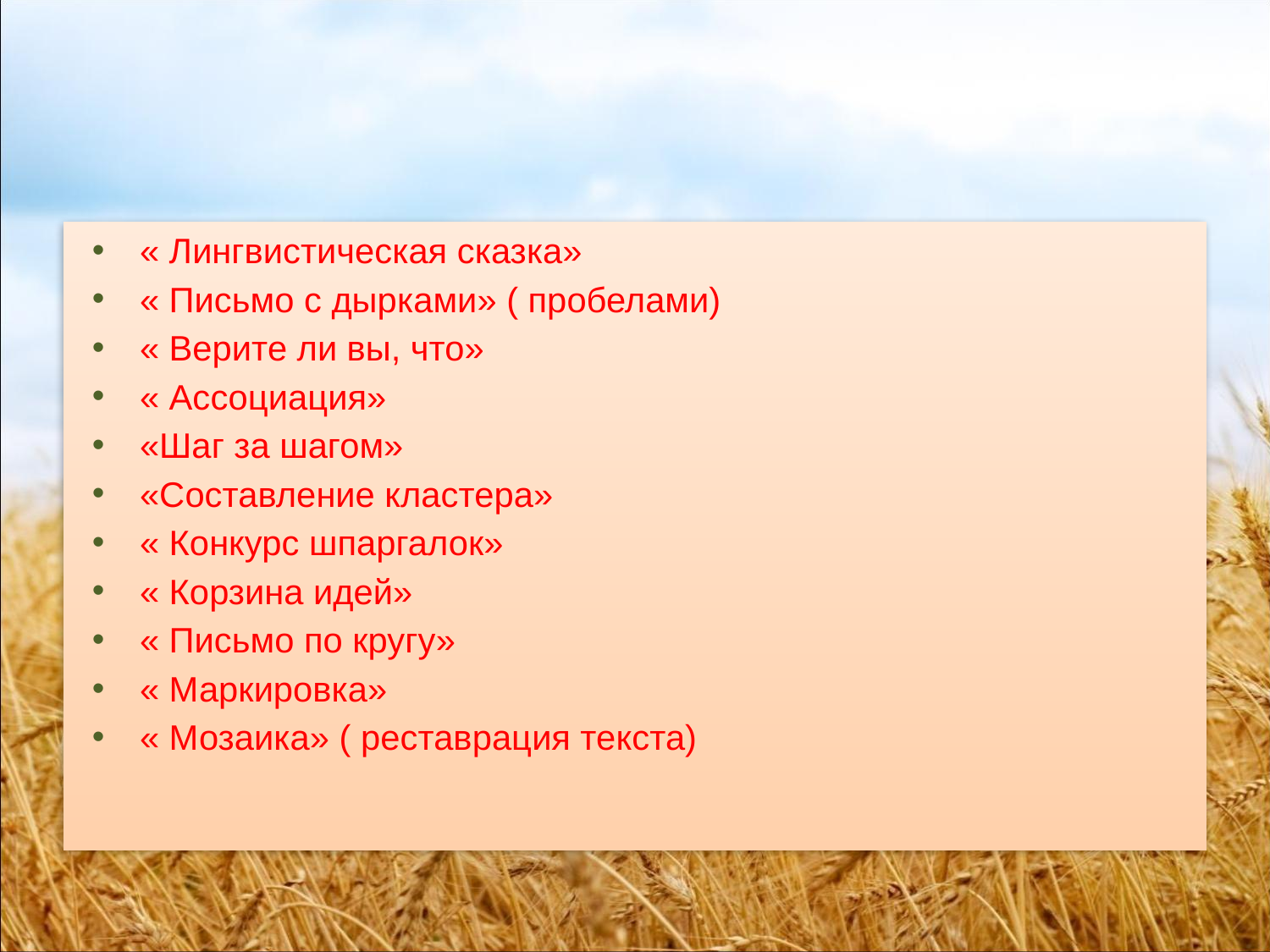

#
« Лингвистическая сказка»
« Письмо с дырками» ( пробелами)
« Верите ли вы, что»
« Ассоциация»
«Шаг за шагом»
«Составление кластера»
« Конкурс шпаргалок»
« Корзина идей»
« Письмо по кругу»
« Маркировка»
« Мозаика» ( реставрация текста)